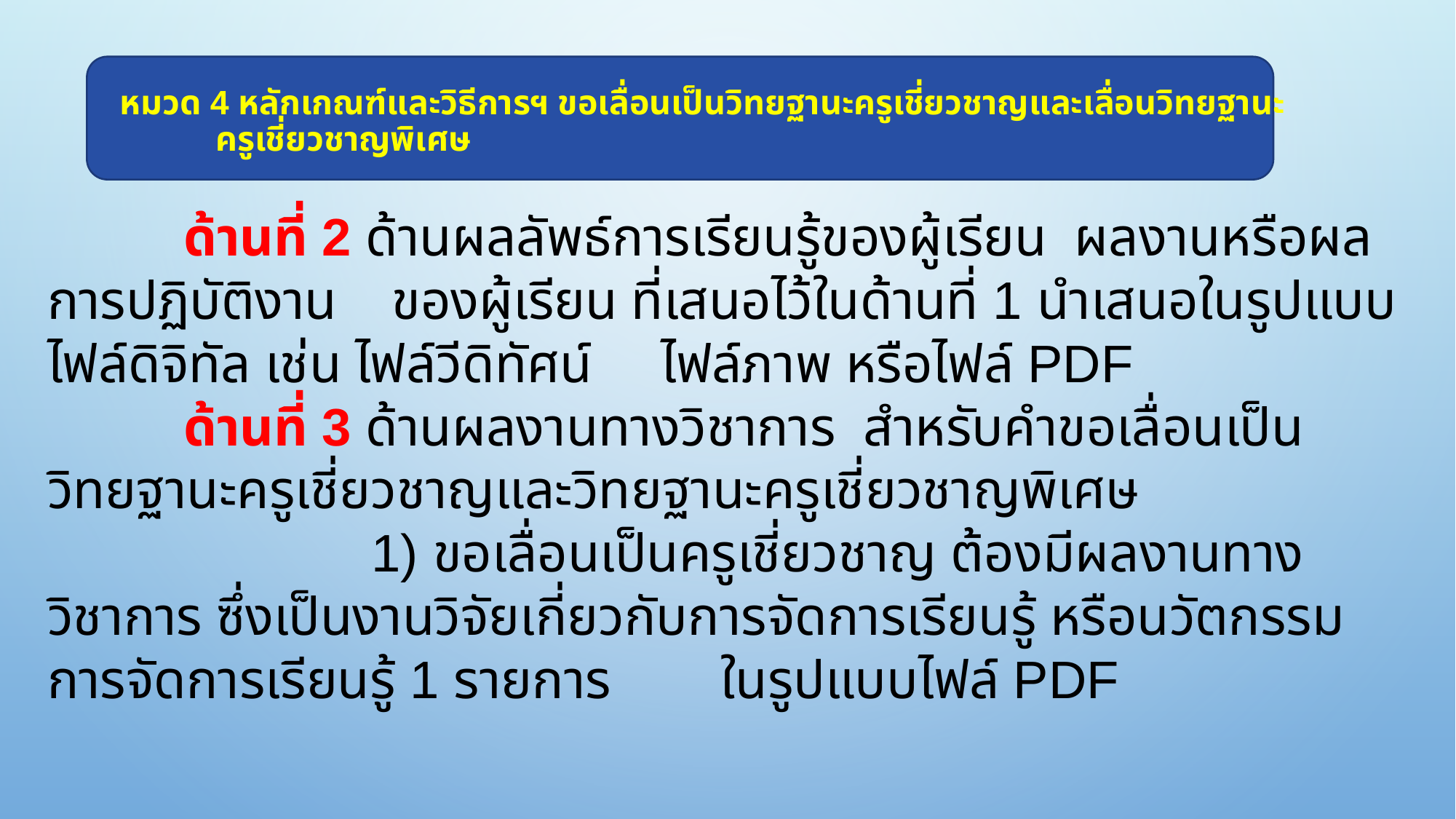

# หมวด 4 หลักเกณฑ์และวิธีการฯ ขอเลื่อนเป็นวิทยฐานะครูเชี่ยวชาญและเลื่อนวิทยฐานะ ครูเชี่ยวชาญพิเศษ
          ด้านที่ 2 ด้านผลลัพธ์การเรียนรู้ของผู้เรียน  ผลงานหรือผลการปฏิบัติงาน    ของผู้เรียน ที่เสนอไว้ในด้านที่ 1 นำเสนอในรูปแบบไฟล์ดิจิทัล เช่น ไฟล์วีดิทัศน์     ไฟล์ภาพ หรือไฟล์ PDF
          ด้านที่ 3 ด้านผลงานทางวิชาการ  สำหรับคำขอเลื่อนเป็นวิทยฐานะครูเชี่ยวชาญและวิทยฐานะครูเชี่ยวชาญพิเศษ
                      1) ขอเลื่อนเป็นครูเชี่ยวชาญ ต้องมีผลงานทางวิชาการ ซึ่งเป็นงานวิจัยเกี่ยวกับการจัดการเรียนรู้ หรือนวัตกรรมการจัดการเรียนรู้ 1 รายการ        ในรูปแบบไฟล์ PDF